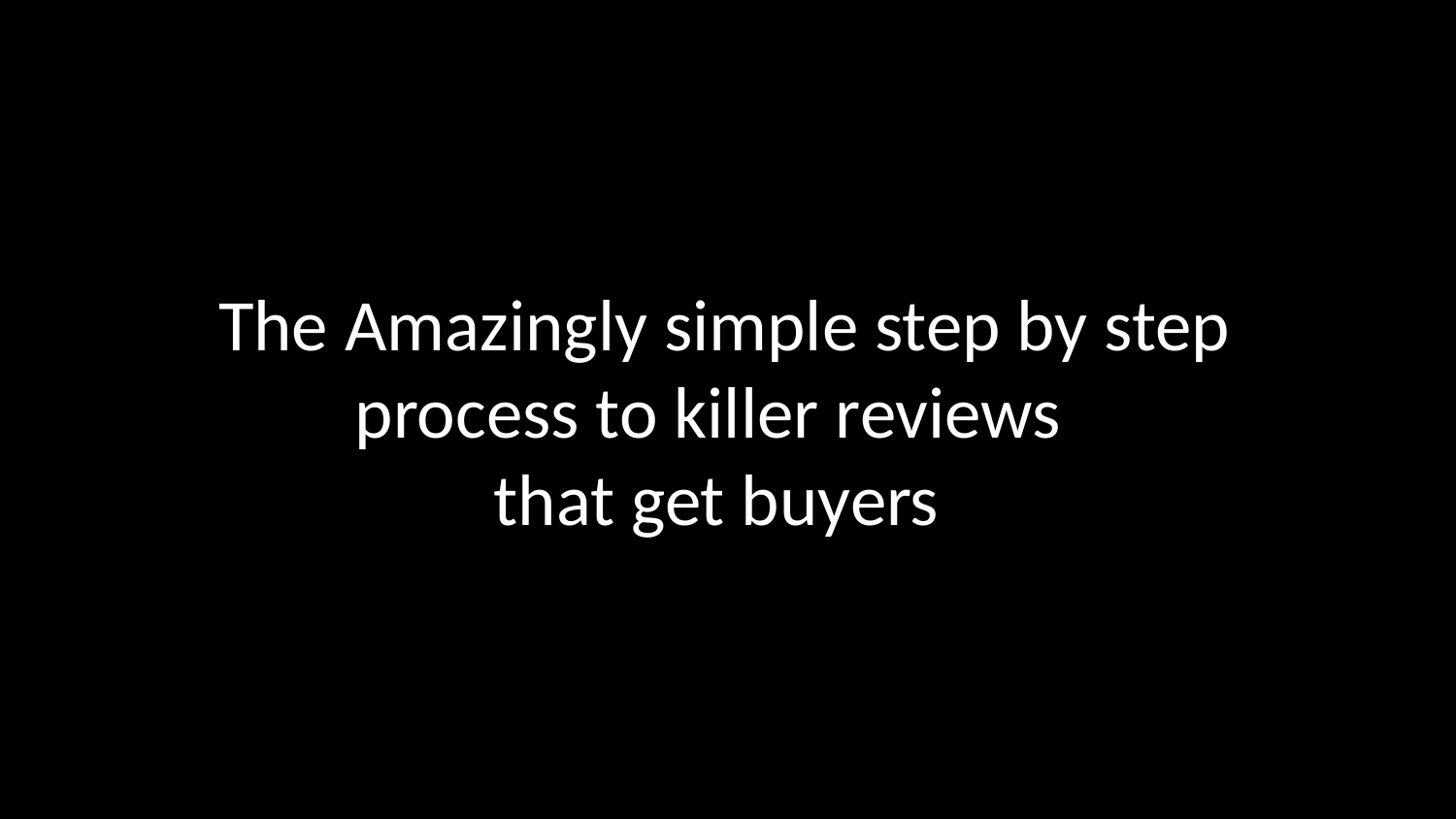

# The Amazingly simple step by step process to killer reviews that get buyers